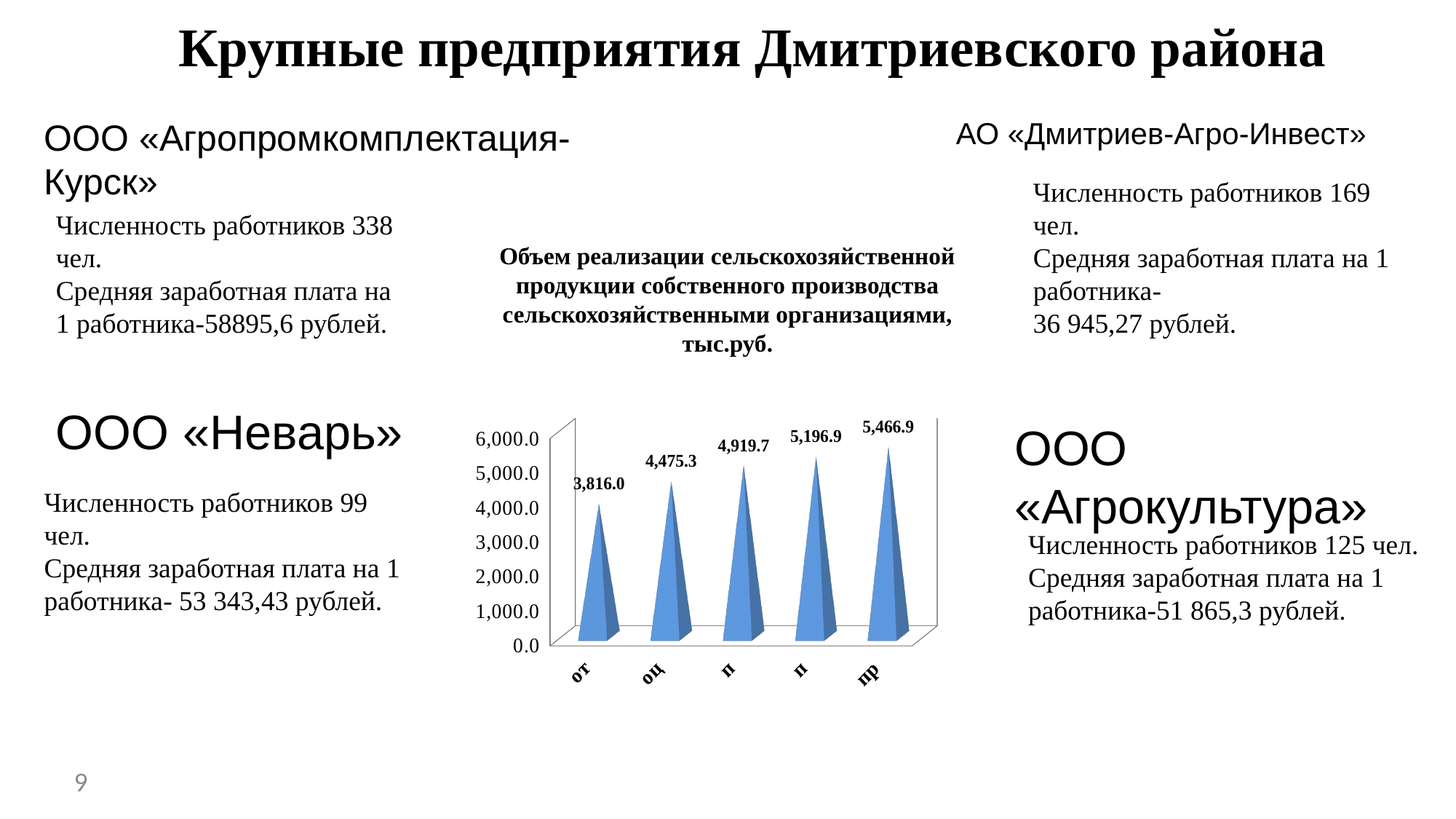

Крупные предприятия Дмитриевского района
ООО «Агропромкомплектация- Курск»
АО «Дмитриев-Агро-Инвест»
Численность работников 169 чел.
Средняя заработная плата на 1 работника-
36 945,27 рублей.
Численность работников 338 чел.
Средняя заработная плата на 1 работника-58895,6 рублей.
Объем реализации сельскохозяйственной продукции собственного производства сельскохозяйственными организациями, тыс.руб.

[unsupported chart]

ООО «Неварь»
ООО «Агрокультура»
Численность работников 99 чел.
Средняя заработная плата на 1 работника- 53 343,43 рублей.
Численность работников 125 чел.
Средняя заработная плата на 1 работника-51 865,3 рублей.

9